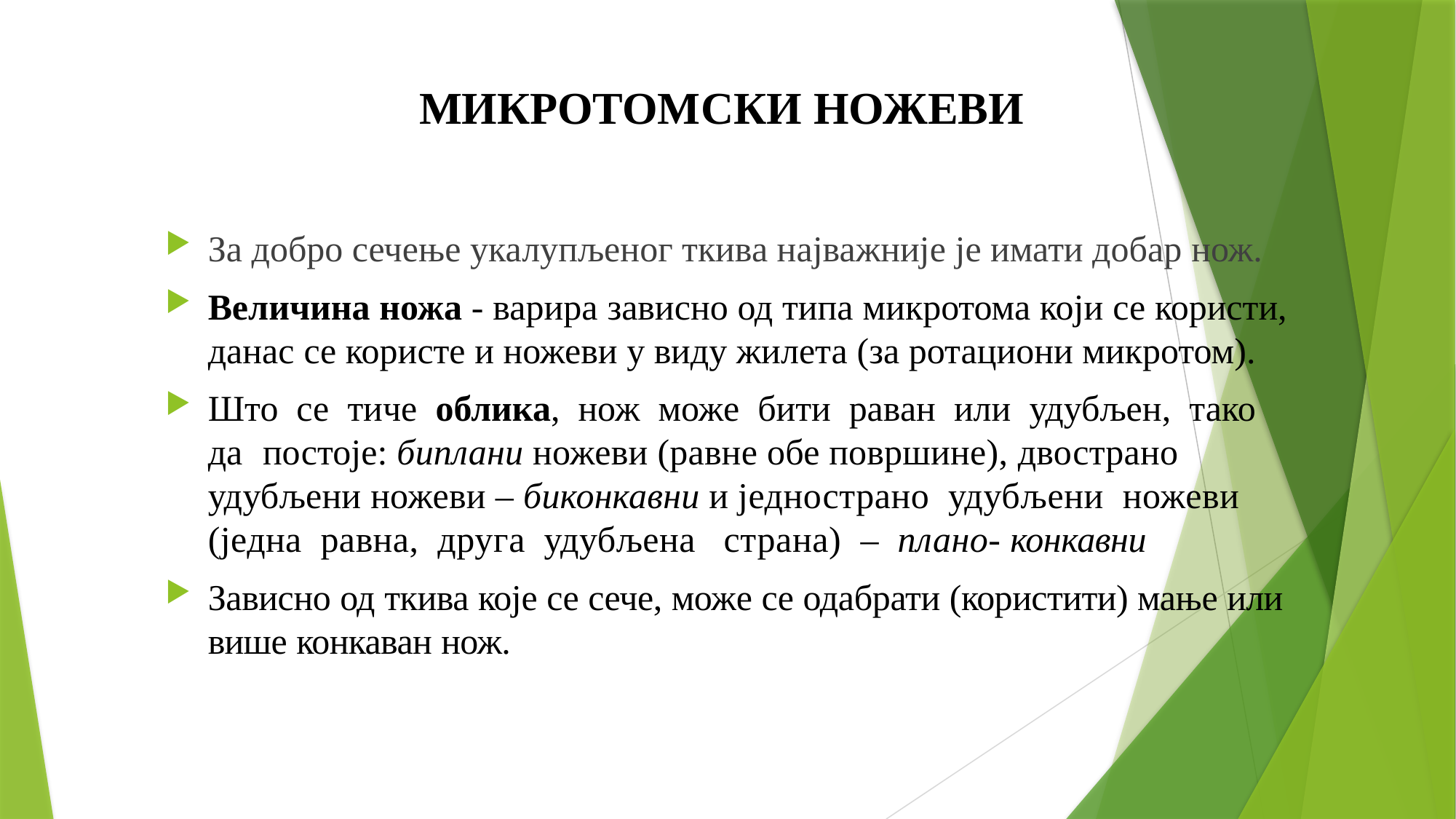

# МИКРОТОМСКИ НОЖЕВИ
За добро сечење укалупљеног ткива најважније је имати добар нож.
Величина ножа - варира зависно од типа микротома који се користи, данас се користе и ножеви у виду жилета (за ротациони микротом).
Што  се  тиче  облика,  нож  може  бити  раван  или  удубљен,  тако  да  постоје: биплани ножеви (равне обе површине), двострано удубљени ножеви – биконкавни и једнострано  удубљени  ножеви  (једна  равна,  друга  удубљена   страна)  –  плано- конкавни
Зависно од ткива које се сече, може се одабрати (користити) мање или више конкаван нож.